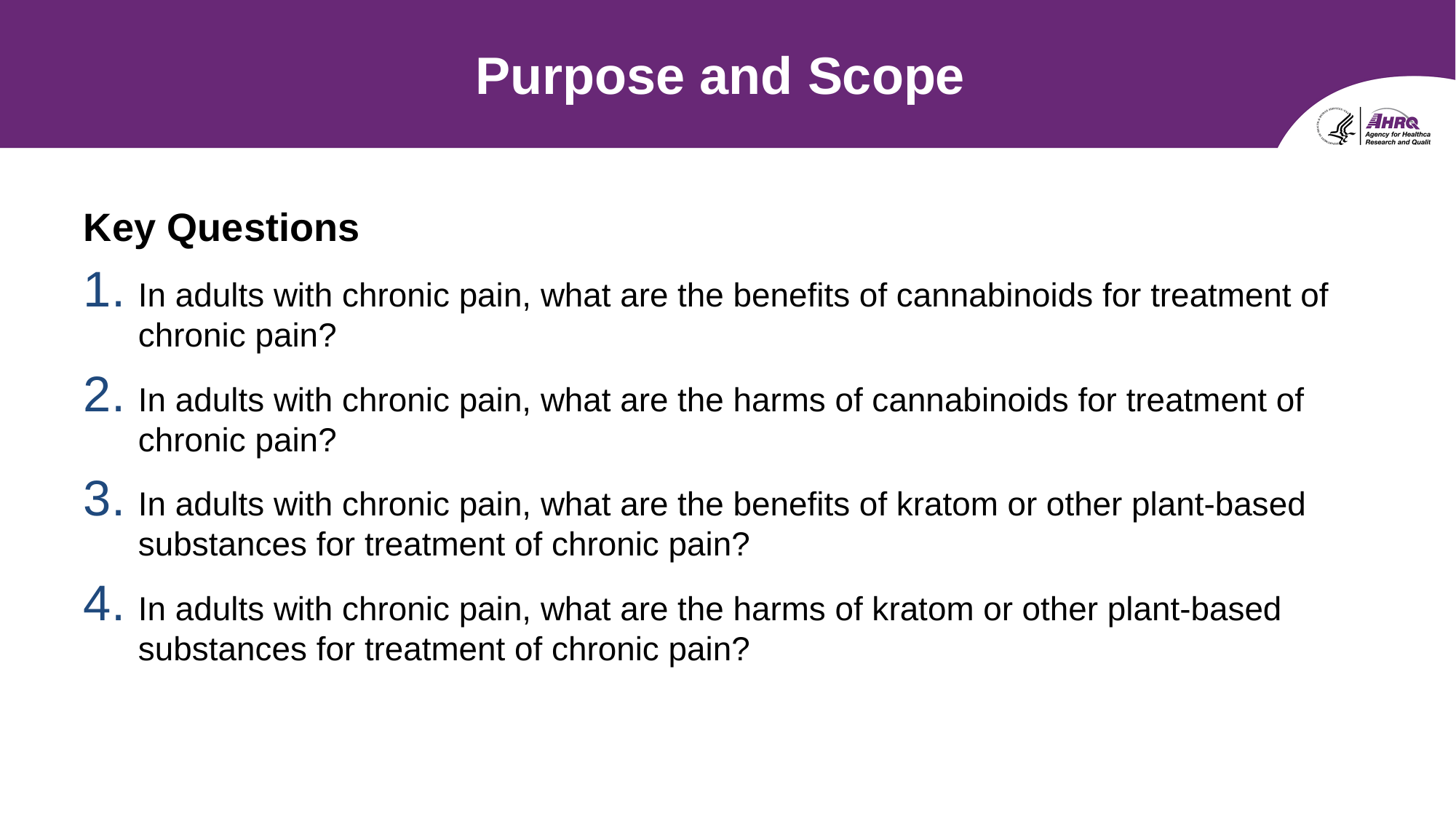

# Purpose and Scope
Key Questions
In adults with chronic pain, what are the benefits of cannabinoids for treatment of chronic pain?
In adults with chronic pain, what are the harms of cannabinoids for treatment of chronic pain?
In adults with chronic pain, what are the benefits of kratom or other plant-based substances for treatment of chronic pain?
In adults with chronic pain, what are the harms of kratom or other plant-based substances for treatment of chronic pain?